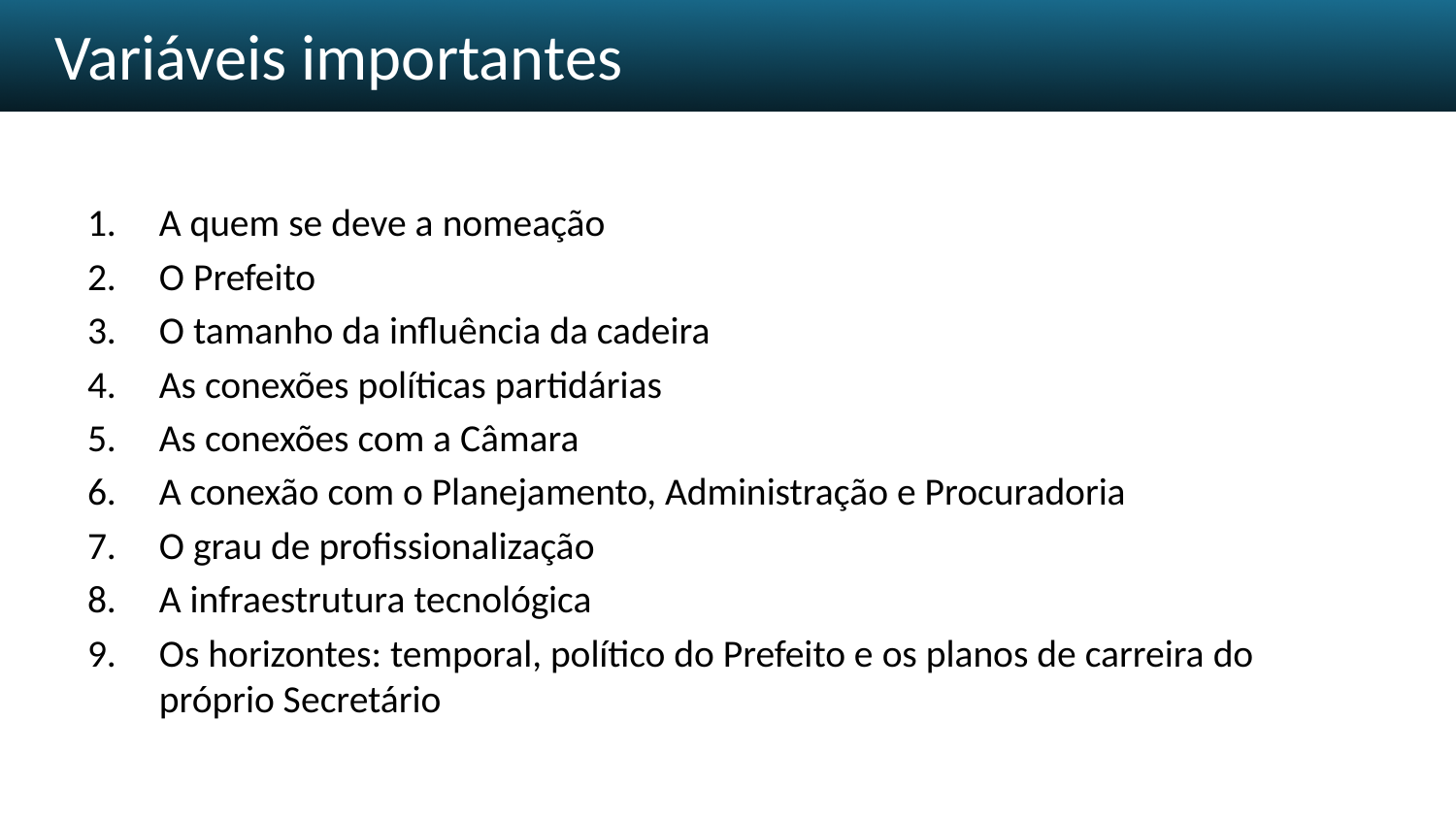

# Variáveis importantes
A quem se deve a nomeação
O Prefeito
O tamanho da influência da cadeira
As conexões políticas partidárias
As conexões com a Câmara
A conexão com o Planejamento, Administração e Procuradoria
O grau de profissionalização
A infraestrutura tecnológica
Os horizontes: temporal, político do Prefeito e os planos de carreira do próprio Secretário